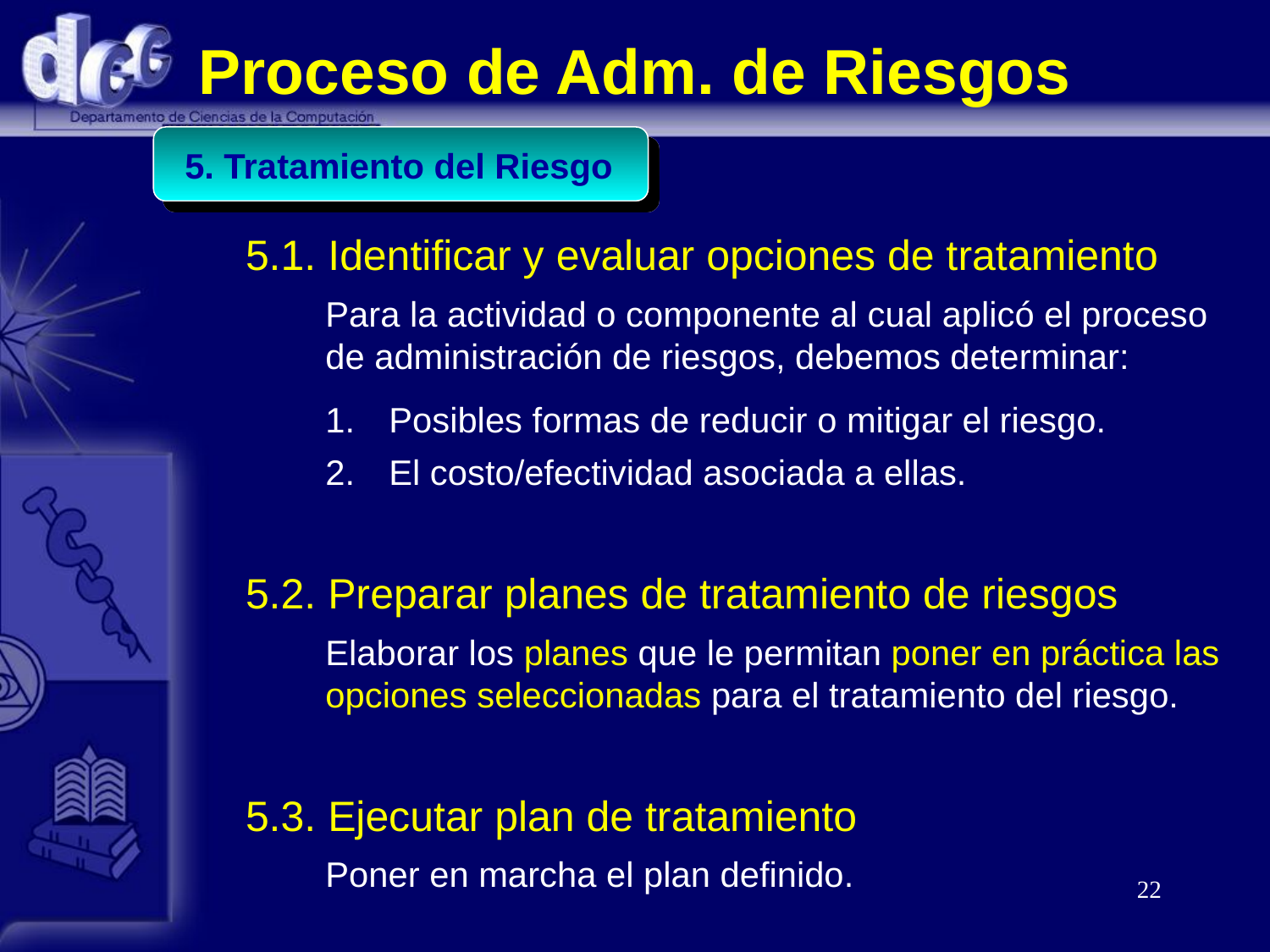

# Proceso de Adm. de Riesgos

5. Tratamiento del Riesgo
5.1. Identificar y evaluar opciones de tratamiento
Para la actividad o componente al cual aplicó el proceso de administración de riesgos, debemos determinar:
Posibles formas de reducir o mitigar el riesgo.
El costo/efectividad asociada a ellas.

5.2. Preparar planes de tratamiento de riesgos
Elaborar los planes que le permitan poner en práctica las opciones seleccionadas para el tratamiento del riesgo.

5.3. Ejecutar plan de tratamiento
Poner en marcha el plan definido.
22